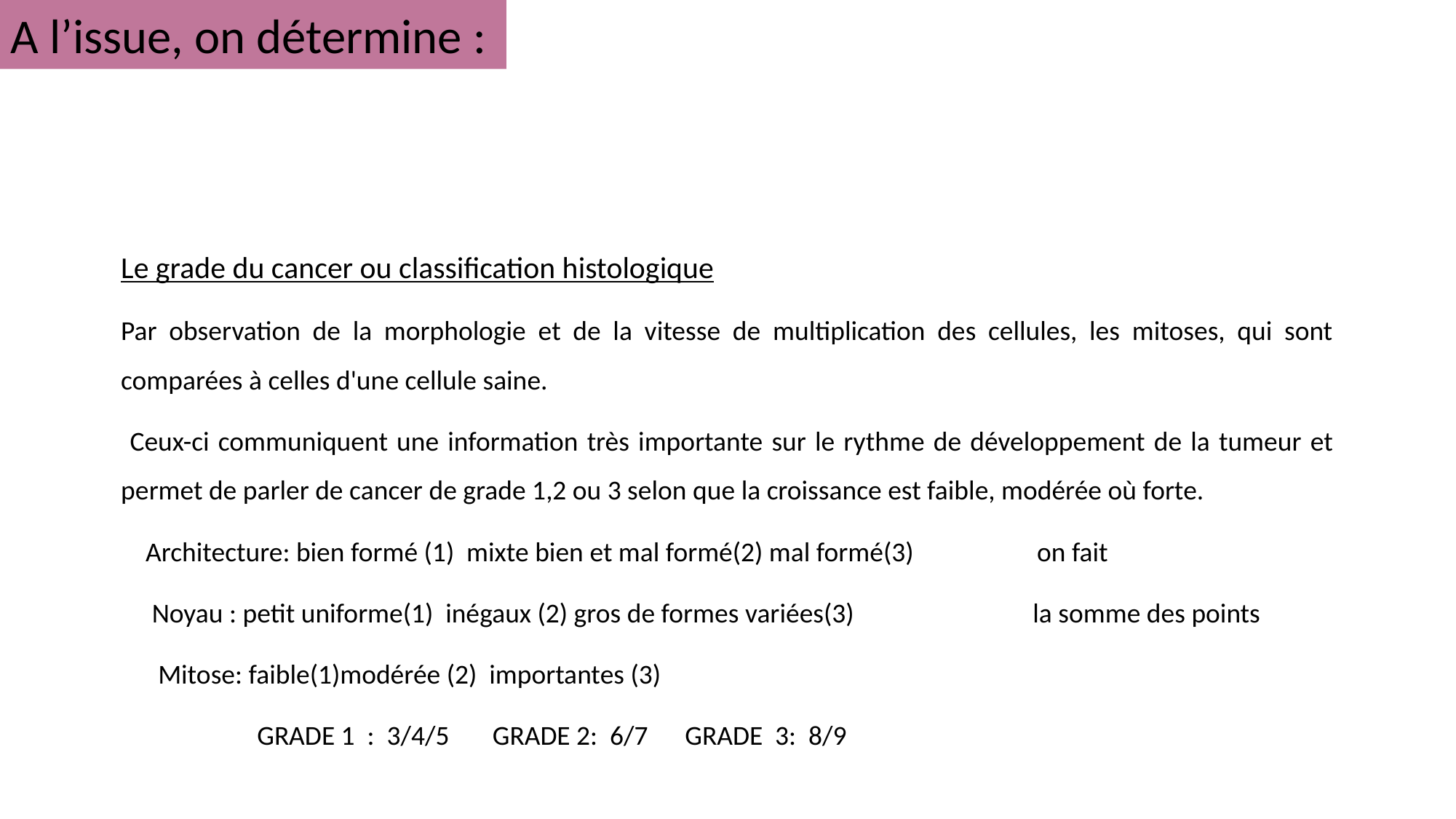

A l’issue, on détermine :
Le grade du cancer ou classification histologique
Par observation de la morphologie et de la vitesse de multiplication des cellules, les mitoses, qui sont comparées à celles d'une cellule saine.
 Ceux-ci communiquent une information très importante sur le rythme de développement de la tumeur et permet de parler de cancer de grade 1,2 ou 3 selon que la croissance est faible, modérée où forte.
    Architecture: bien formé (1)  mixte bien et mal formé(2) mal formé(3)                    on fait
     Noyau : petit uniforme(1)  inégaux (2) gros de formes variées(3)                             la somme des points
      Mitose: faible(1)modérée (2)  importantes (3)
                      GRADE 1  :  3/4/5       GRADE 2:  6/7      GRADE  3:  8/9